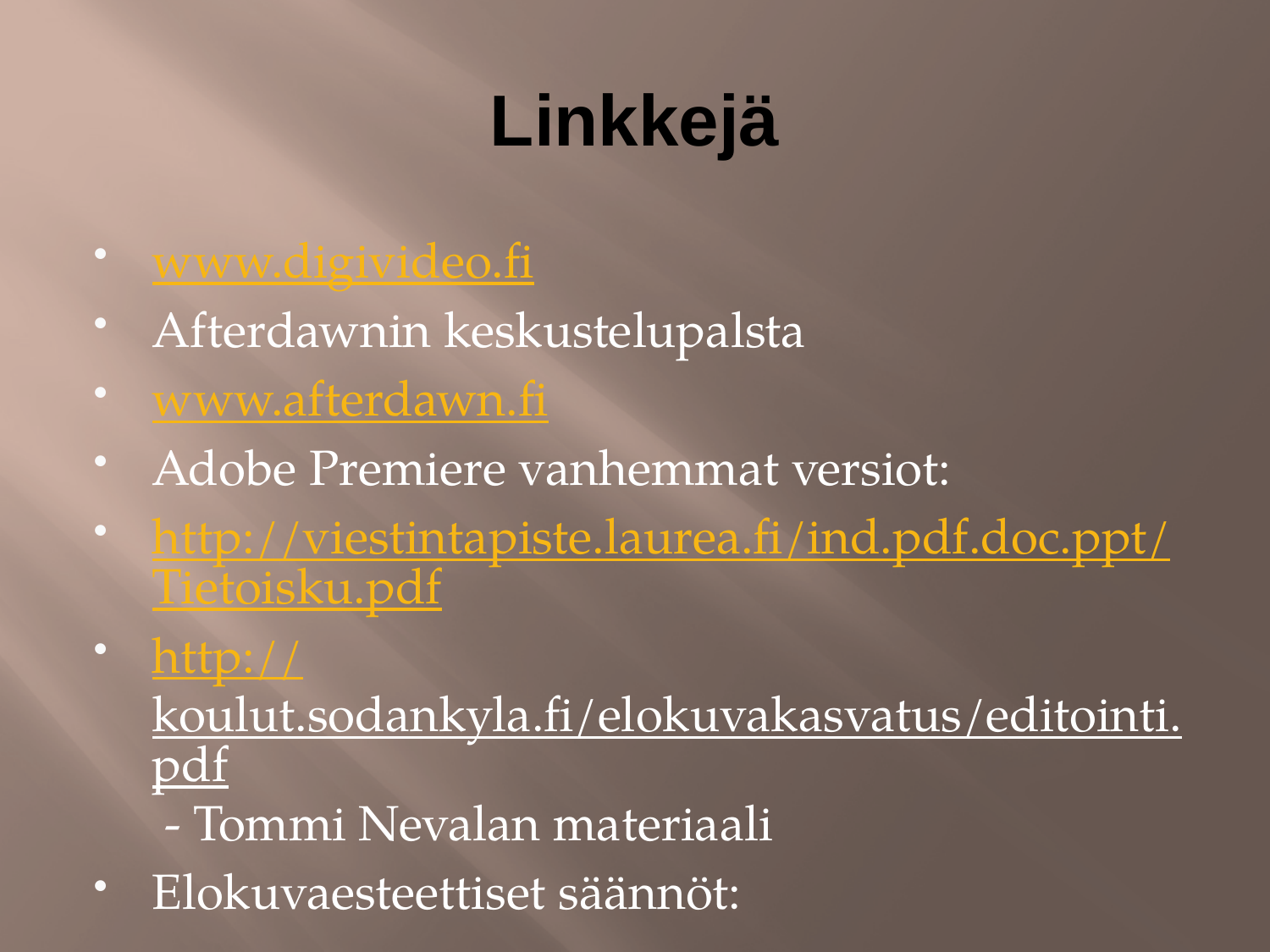

# Linkkejä
www.digivideo.fi
Afterdawnin keskustelupalsta
www.afterdawn.fi
Adobe Premiere vanhemmat versiot:
http://viestintapiste.laurea.fi/ind.pdf.doc.ppt/Tietoisku.pdf
http://koulut.sodankyla.fi/elokuvakasvatus/editointi.pdf - Tommi Nevalan materiaali
Elokuvaesteettiset säännöt: